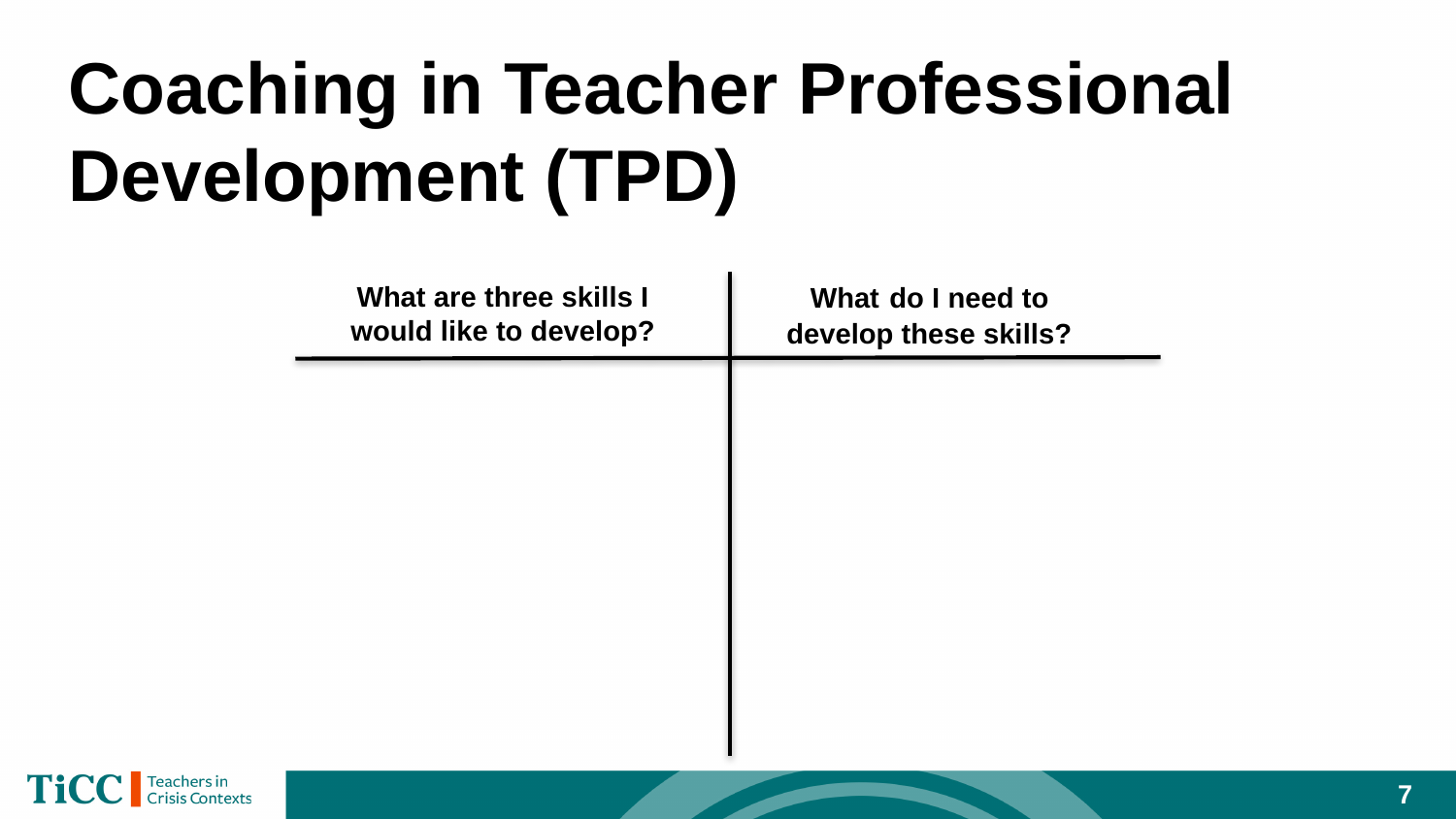

# Coaching in Teacher Professional Development (TPD)
What do I need to develop these skills?
What are three skills I would like to develop?
7